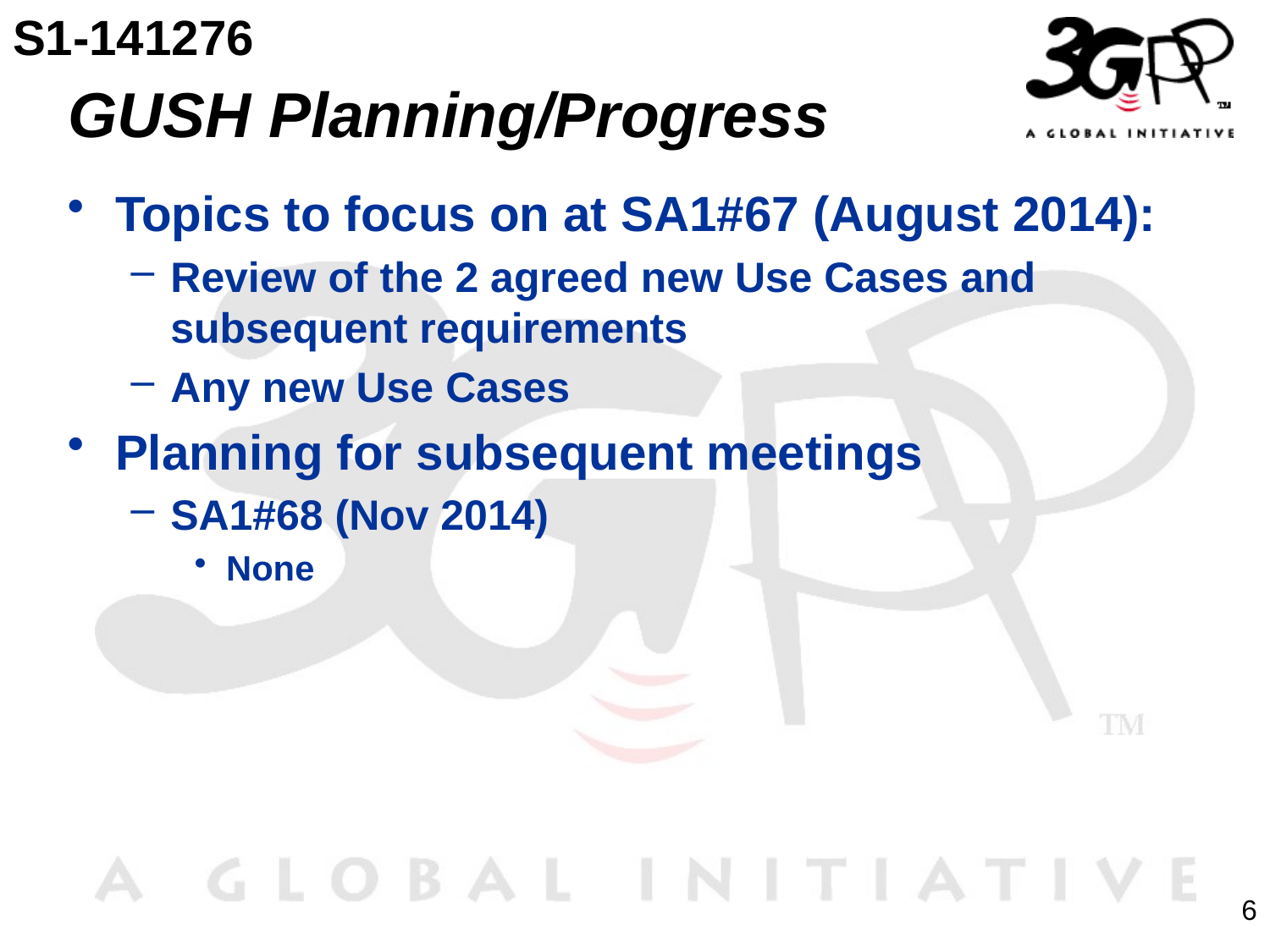

S1-141276
# GUSH Planning/Progress
Topics to focus on at SA1#67 (August 2014):
Review of the 2 agreed new Use Cases and subsequent requirements
Any new Use Cases
Planning for subsequent meetings
SA1#68 (Nov 2014)
None
6